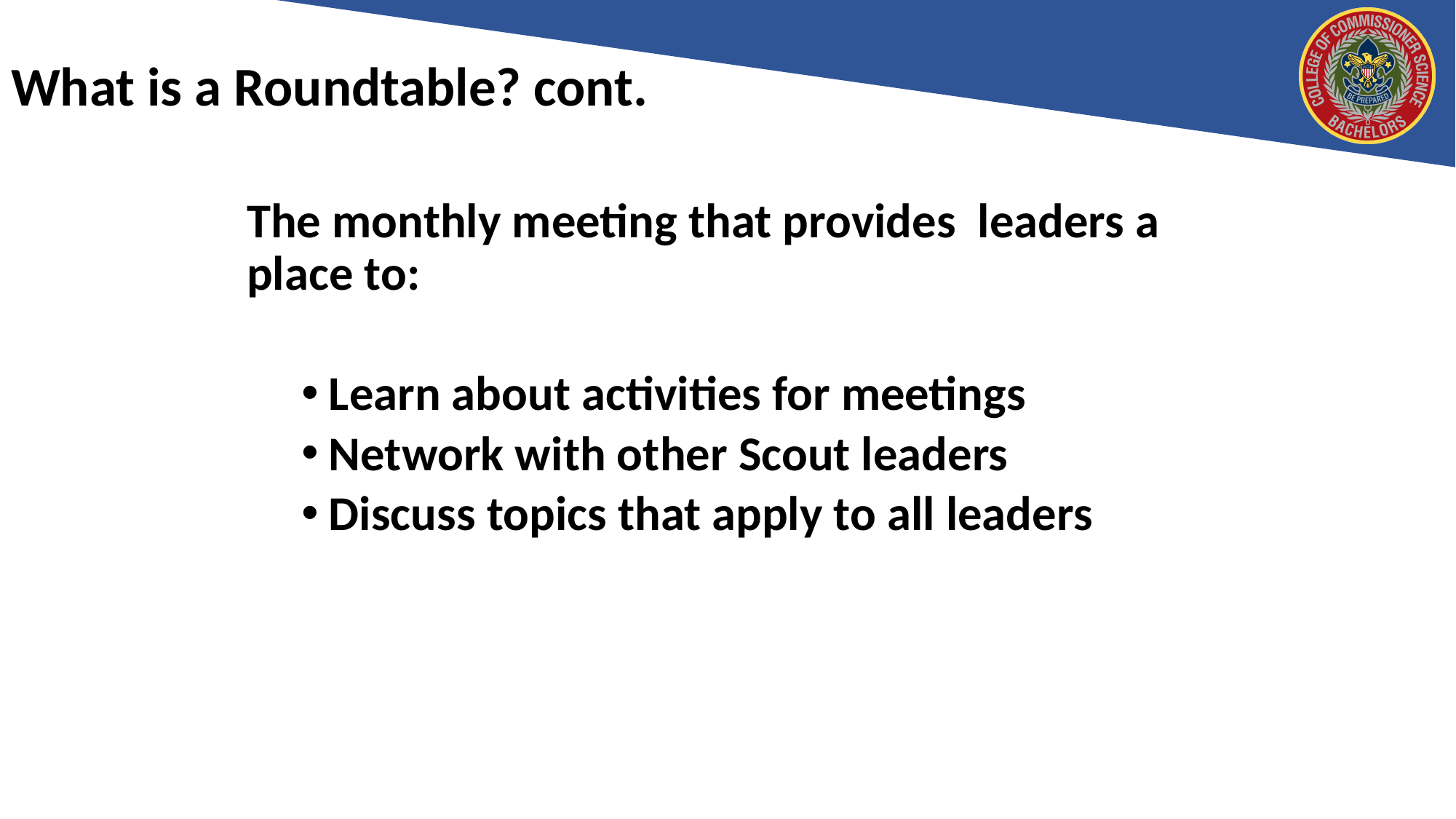

# What is a Roundtable? cont.
The monthly meeting that provides  leaders a place to:

Learn about activities for meetings
Network with other Scout leaders
Discuss topics that apply to all leaders